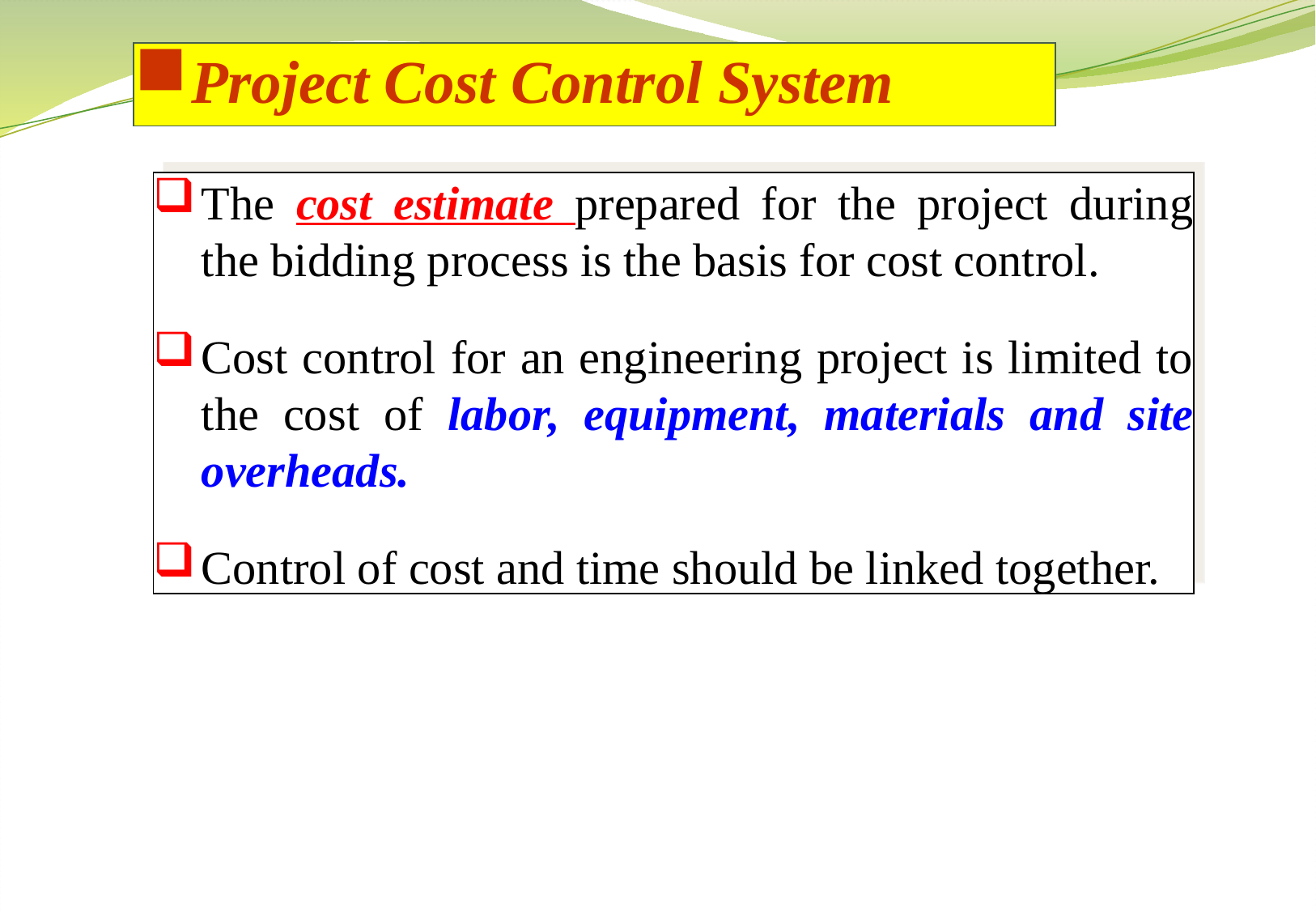

Project Time Control
Project Cost Control System
The cost estimate prepared for the project during the bidding process is the basis for cost control.
Cost control for an engineering project is limited to the cost of labor, equipment, materials and site overheads.
Control of cost and time should be linked together.